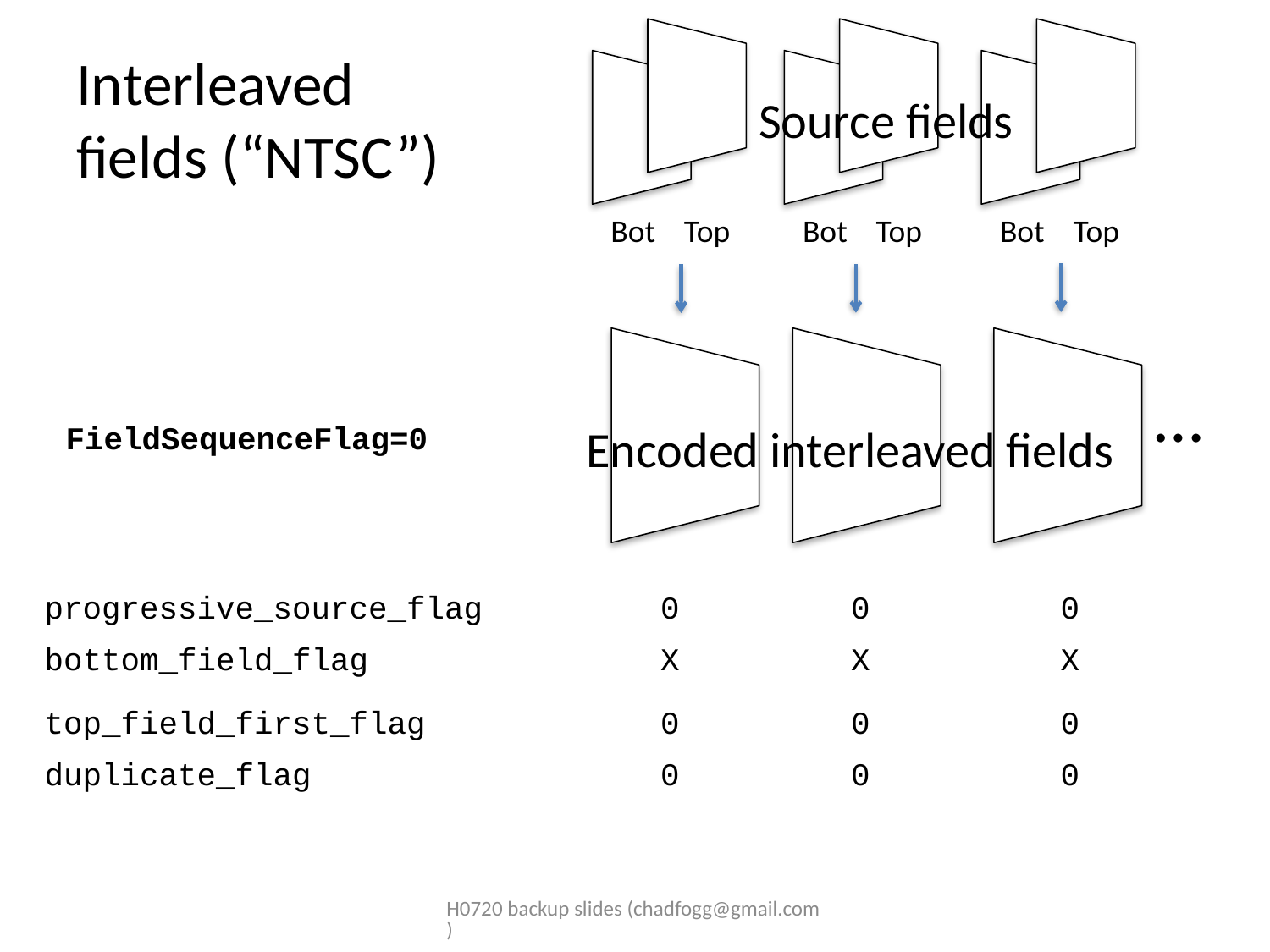

Bot    Top

Bot    Top

Bot    Top
# Interleaved fields (“NTSC”)
Source fields

…
FieldSequenceFlag=0
Encoded interleaved fields
| progressive\_source\_flag | 0 0 0 |
| --- | --- |
| bottom\_field\_flag | X X X |
| top\_field\_first\_flag | 0 0 0 |
| duplicate\_flag | 0 0 0 |
H0720 backup slides (chadfogg@gmail.com)